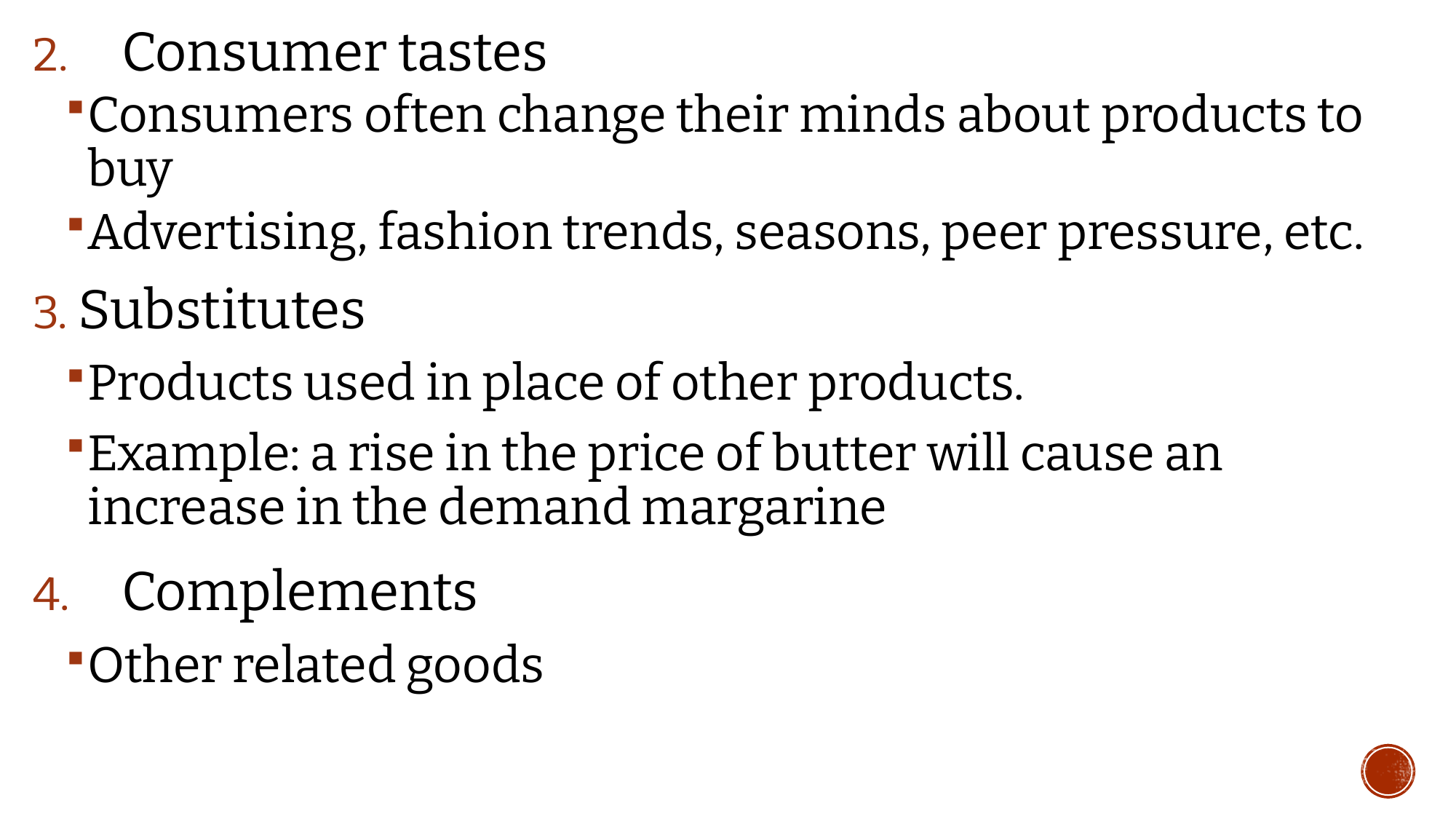

Consumer tastes
Consumers often change their minds about products to buy
Advertising, fashion trends, seasons, peer pressure, etc.
 Substitutes
Products used in place of other products.
Example: a rise in the price of butter will cause an increase in the demand margarine
Complements
Other related goods